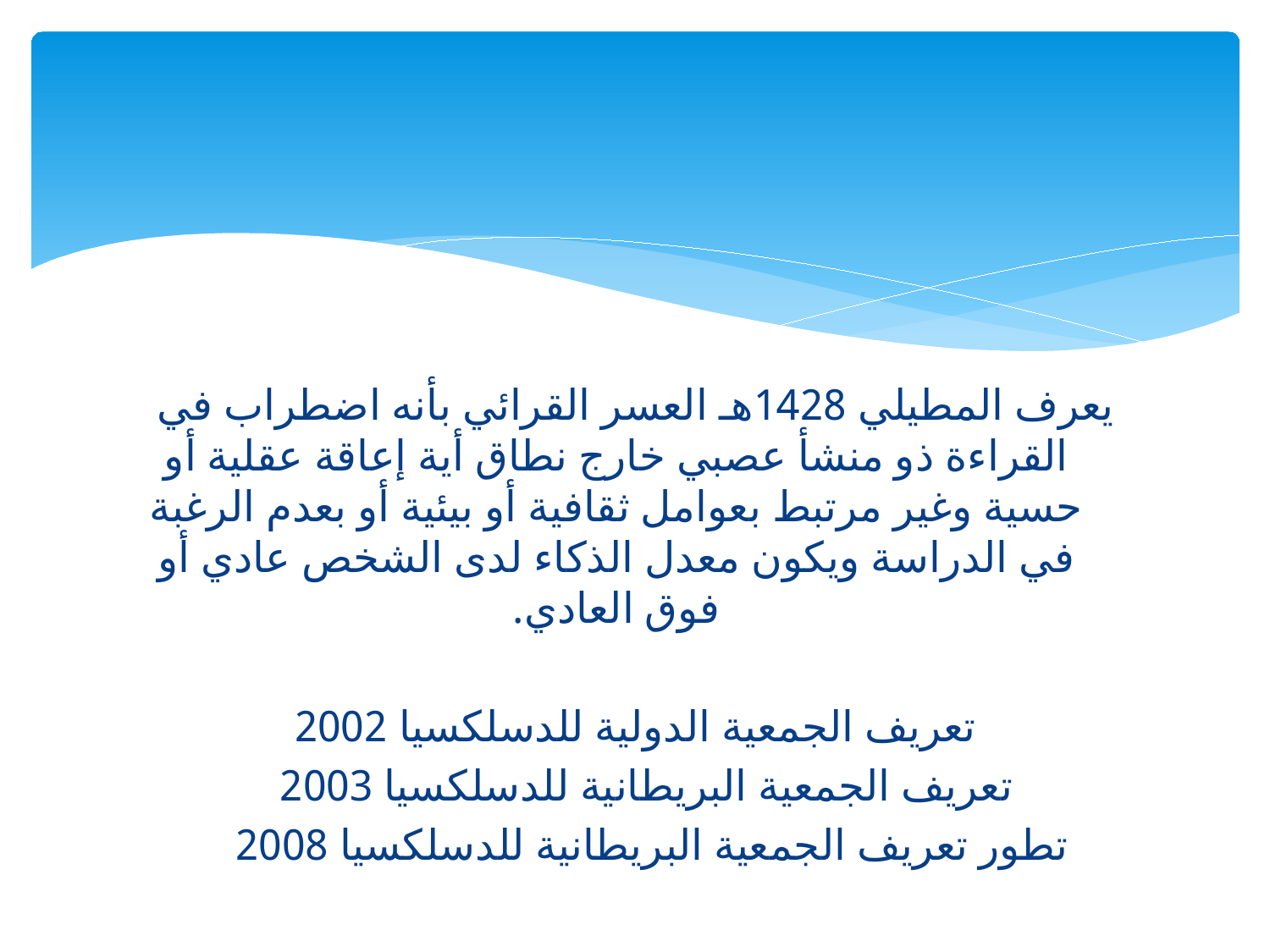

#
يعرف المطيلي 1428هـ العسر القرائي بأنه اضطراب في القراءة ذو منشأ عصبي خارج نطاق أية إعاقة عقلية أو حسية وغير مرتبط بعوامل ثقافية أو بيئية أو بعدم الرغبة في الدراسة ويكون معدل الذكاء لدى الشخص عادي أو فوق العادي.

تعريف الجمعية الدولية للدسلكسيا 2002
تعريف الجمعية البريطانية للدسلكسيا 2003
تطور تعريف الجمعية البريطانية للدسلكسيا 2008